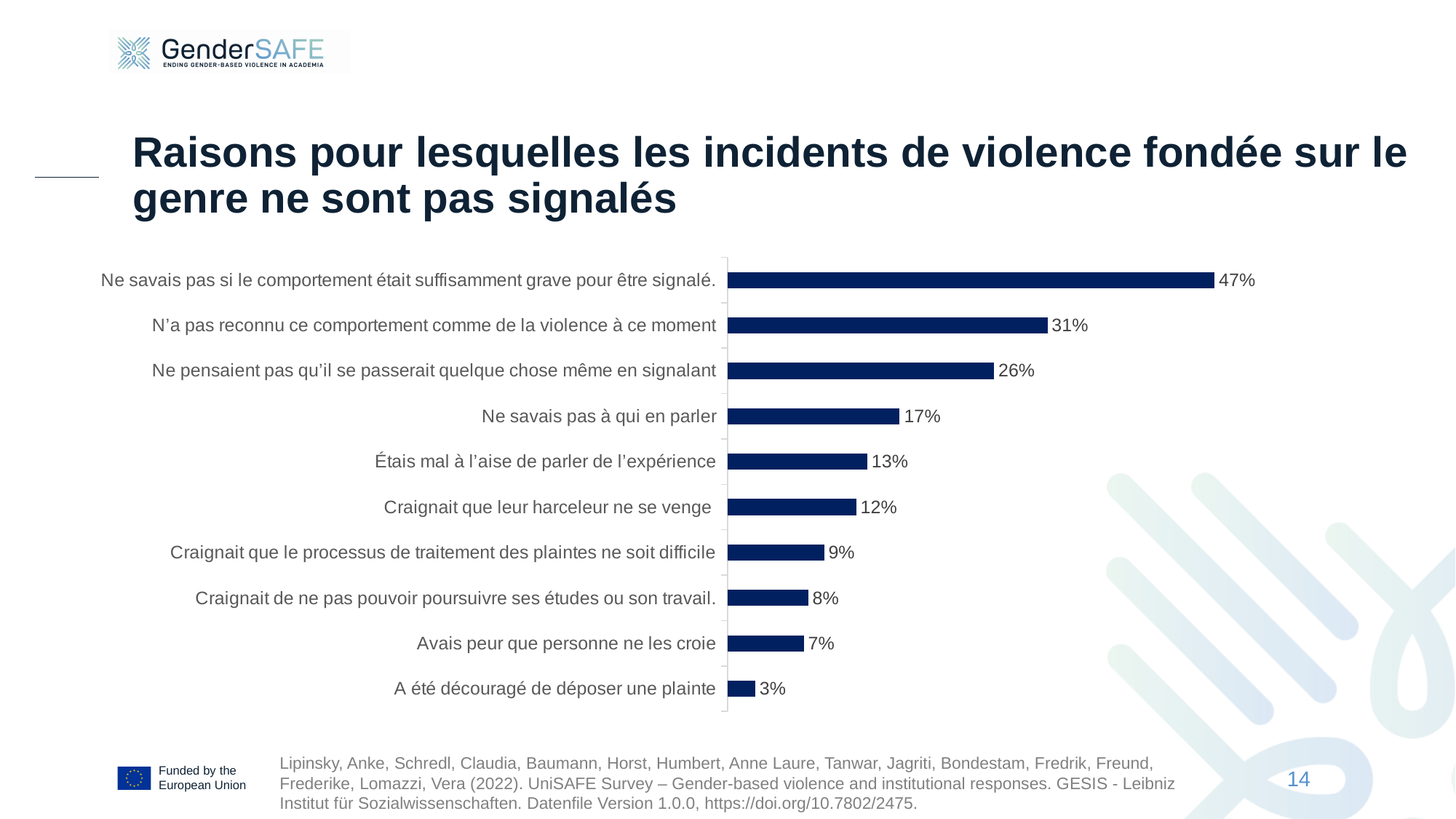

Raisons pour lesquelles les incidents de violence fondée sur le genre ne sont pas signalés

### Chart

| Category | Total |
|---|---|
| A été découragé de déposer une plainte | 0.0265 |
| Avais peur que personne ne les croie | 0.0732 |
| Craignait de ne pas pouvoir poursuivre ses études ou son travail. | 0.0774 |
| Craignait que le processus de traitement des plaintes ne soit difficile | 0.0928 |
| Craignait que leur harceleur ne se venge  | 0.1236 |
| Étais mal à l’aise de parler de l’expérience | 0.1343 |
| Ne savais pas à qui en parler | 0.1654 |
| Ne pensaient pas qu’il se passerait quelque chose même en signalant | 0.2562 |
| N’a pas reconnu ce comportement comme de la violence à ce moment | 0.3075 |
| Ne savais pas si le comportement était suffisamment grave pour être signalé. | 0.4683 |
Lipinsky, Anke, Schredl, Claudia, Baumann, Horst, Humbert, Anne Laure, Tanwar, Jagriti, Bondestam, Fredrik, Freund, Frederike, Lomazzi, Vera (2022). UniSAFE Survey – Gender-based violence and institutional responses. GESIS - Leibniz Institut für Sozialwissenschaften. Datenfile Version 1.0.0, https://doi.org/10.7802/2475.
14